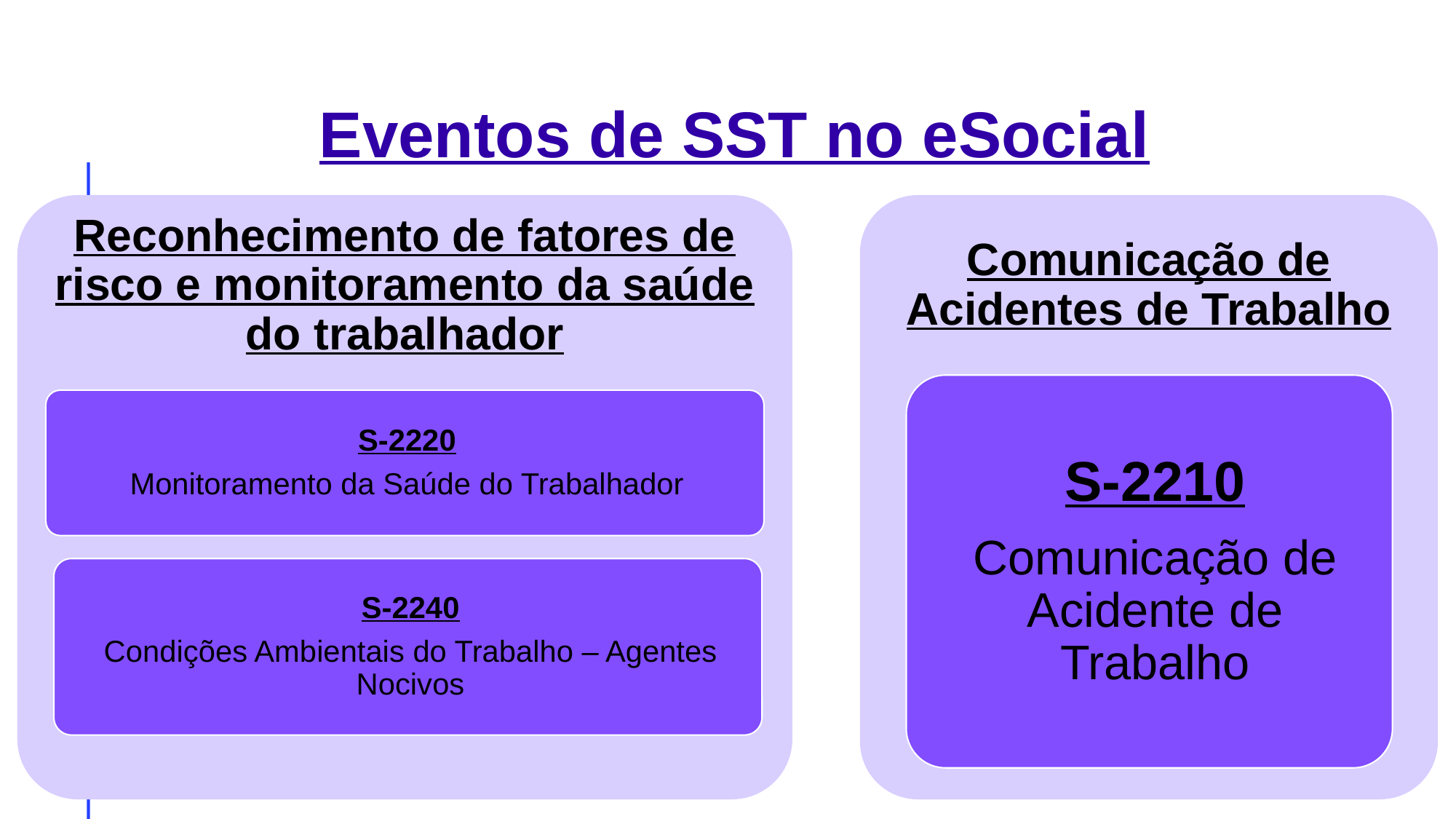

Eventos de SST no eSocial
Reconhecimento de fatores de risco e monitoramento da saúde do trabalhador
S-2220
Monitoramento da Saúde do Trabalhador
S-2240
Condições Ambientais do Trabalho – Agentes Nocivos
Comunicação de Acidentes de Trabalho
S-2210
Comunicação de Acidente de Trabalho